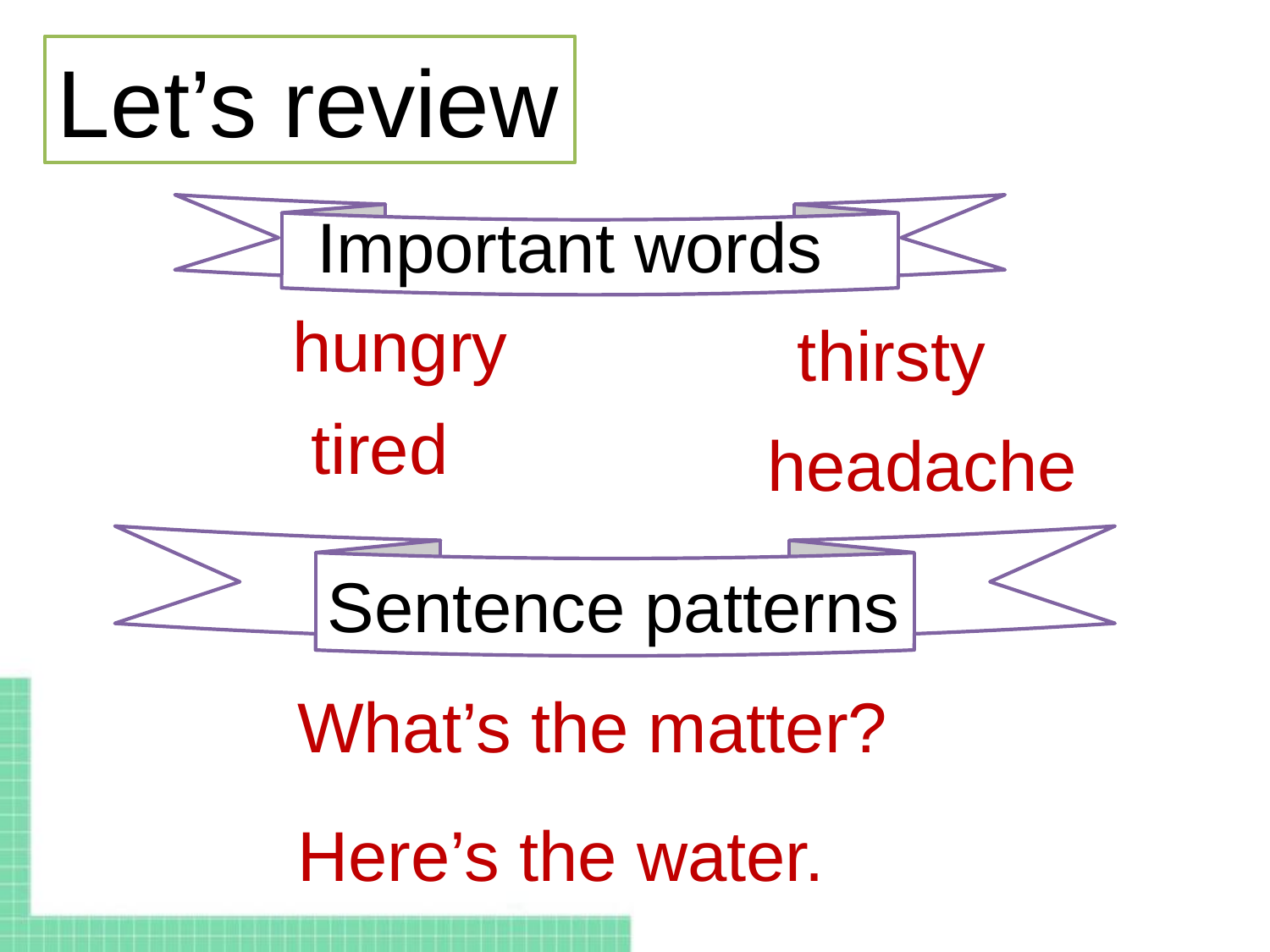

Let’s review

Important words
hungry
thirsty
tired
headache

Sentence patterns
What’s the matter?
Here’s the water.